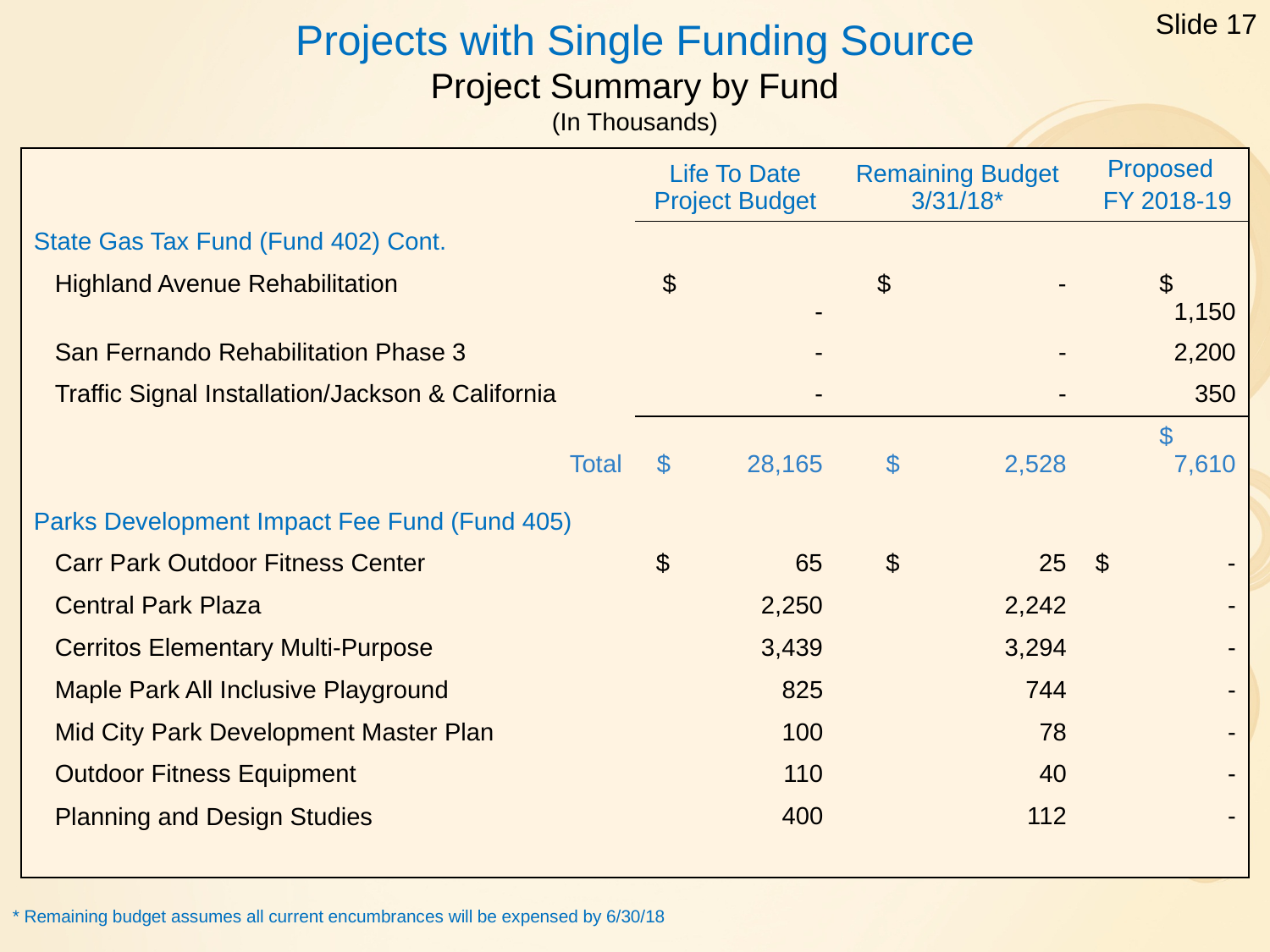

Slide 17
# Projects with Single Funding Source Project Summary by Fund (In Thousands)
|  | Life To Date Project Budget | Remaining Budget 3/31/18\* | Proposed FY 2018-19 |
| --- | --- | --- | --- |
| State Gas Tax Fund (Fund 402) Cont. |  |  |  |
| Highland Avenue Rehabilitation | $ - | $ - | $ 1,150 |
| San Fernando Rehabilitation Phase 3 | - | - | 2,200 |
| Traffic Signal Installation/Jackson & California | - | - | 350 |
| Total | $ 28,165 | $ 2,528 | $ 7,610 |
|  |  |  |  |
| Parks Development Impact Fee Fund (Fund 405) |  |  |  |
| Carr Park Outdoor Fitness Center | $ 65 | $ 25 | $ - |
| Central Park Plaza | 2,250 | 2,242 | - |
| Cerritos Elementary Multi-Purpose | 3,439 | 3,294 | - |
| Maple Park All Inclusive Playground | 825 | 744 | - |
| Mid City Park Development Master Plan | 100 | 78 | - |
| Outdoor Fitness Equipment | 110 | 40 | - |
| Planning and Design Studies | 400 | 112 | - |
|  |  |  |  |
* Remaining budget assumes all current encumbrances will be expensed by 6/30/18